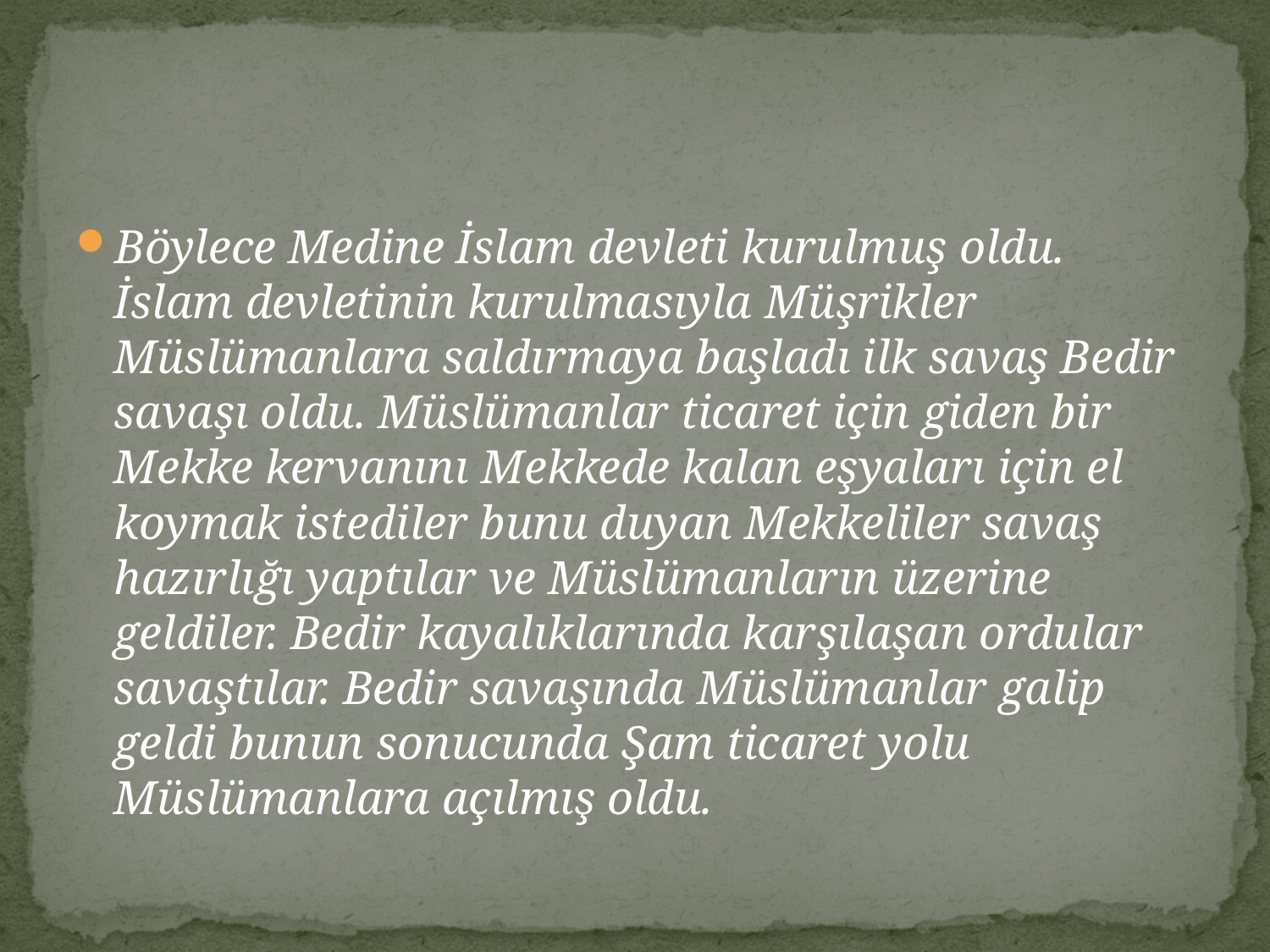

#
Böylece Medine İslam devleti kurulmuş oldu. İslam devletinin kurulmasıyla Müşrikler Müslümanlara saldırmaya başladı ilk savaş Bedir savaşı oldu. Müslümanlar ticaret için giden bir Mekke kervanını Mekkede kalan eşyaları için el koymak istediler bunu duyan Mekkeliler savaş hazırlığı yaptılar ve Müslümanların üzerine geldiler. Bedir kayalıklarında karşılaşan ordular savaştılar. Bedir savaşında Müslümanlar galip geldi bunun sonucunda Şam ticaret yolu Müslümanlara açılmış oldu.